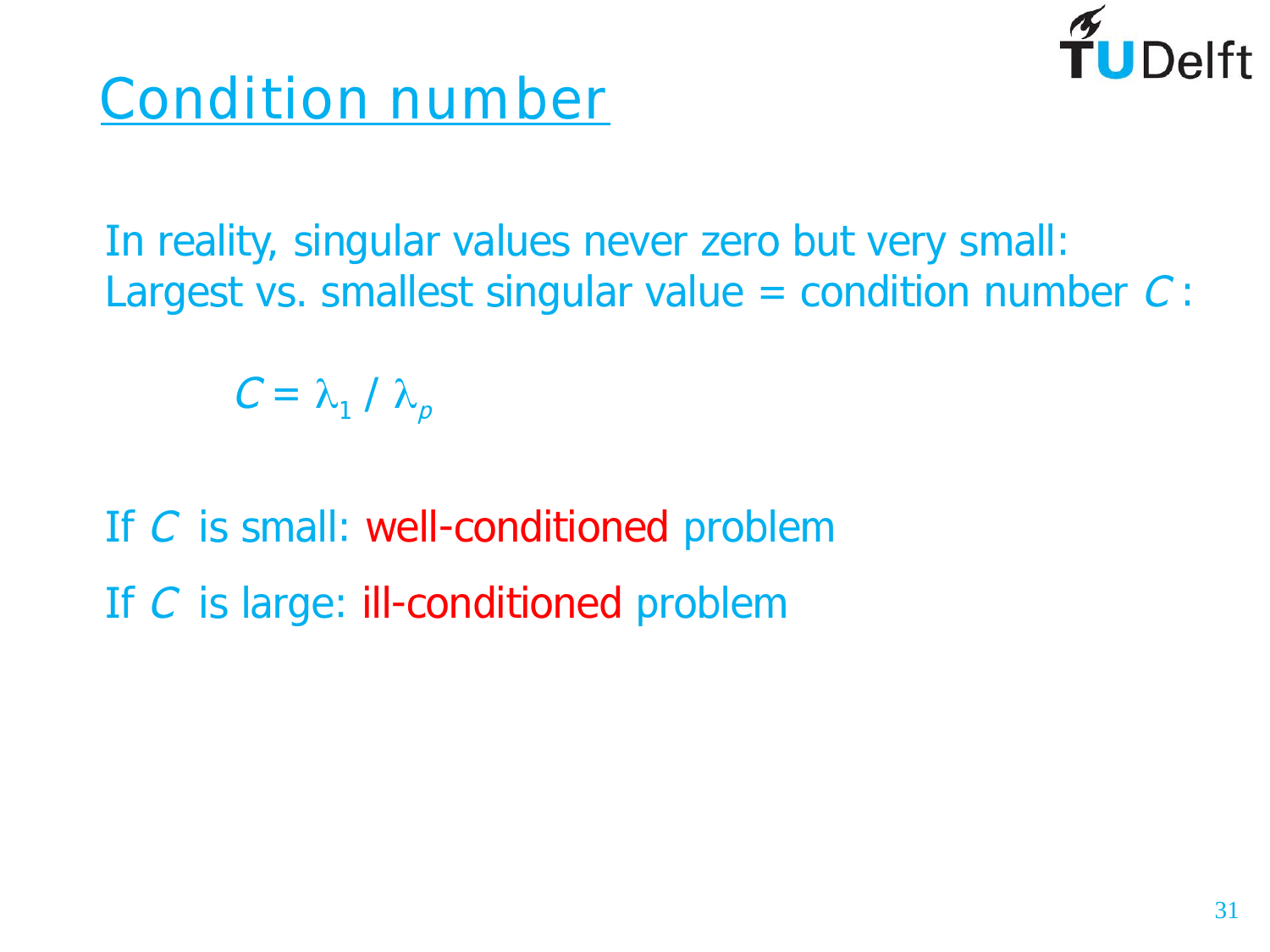

# Condition number
In reality, singular values never zero but very small:
Largest vs. smallest singular value = condition number C :

	C = λ1 / λp

If C  is small: well-conditioned problem
If C  is large: ill-conditioned problem

31